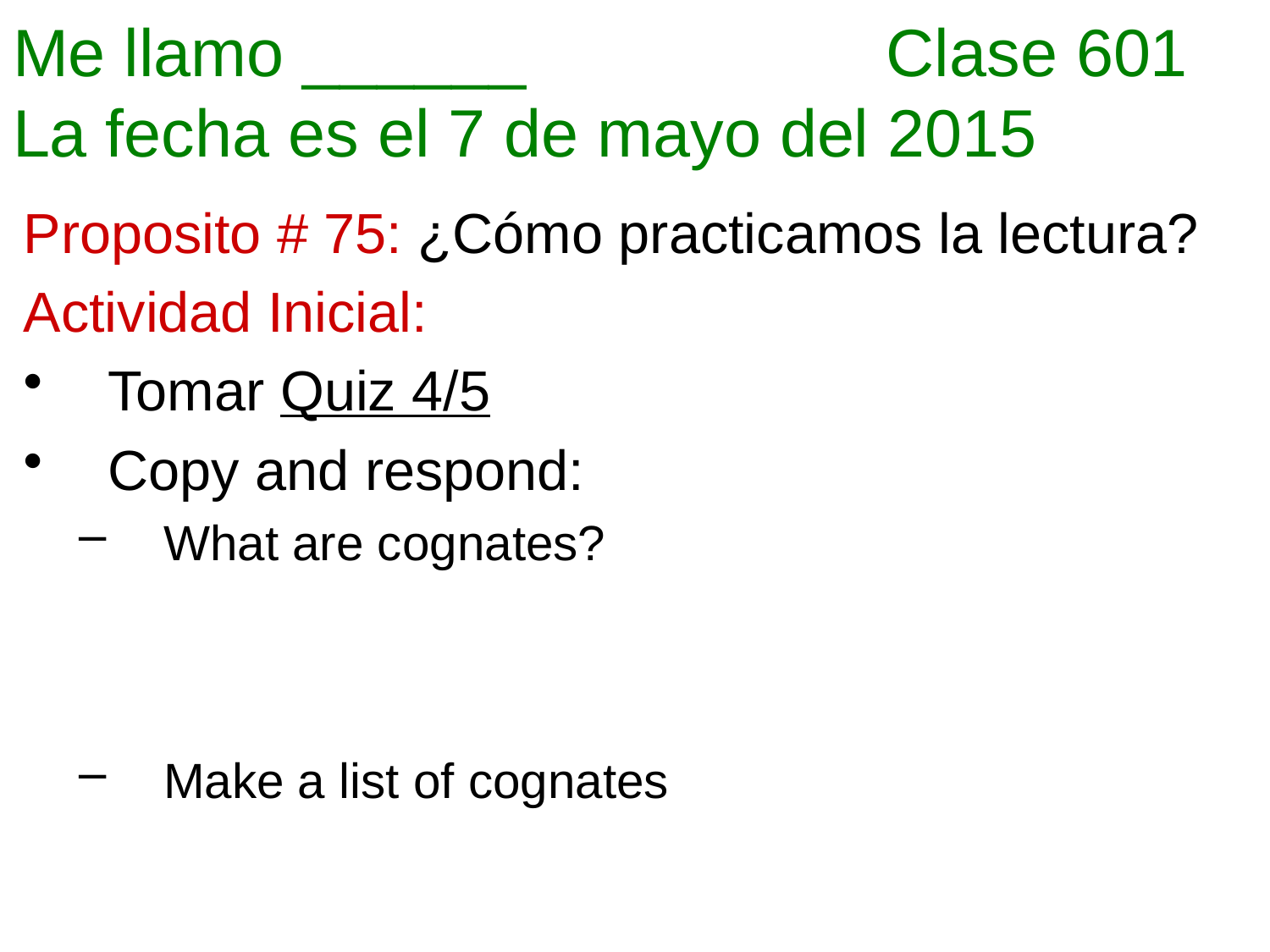

# Me llamo ______		      Clase 601 La fecha es el 7 de mayo del 2015
Proposito # 75: ¿Cómo practicamos la lectura?
Actividad Inicial:
Tomar Quiz 4/5
Copy and respond:
What are cognates?

Make a list of cognates